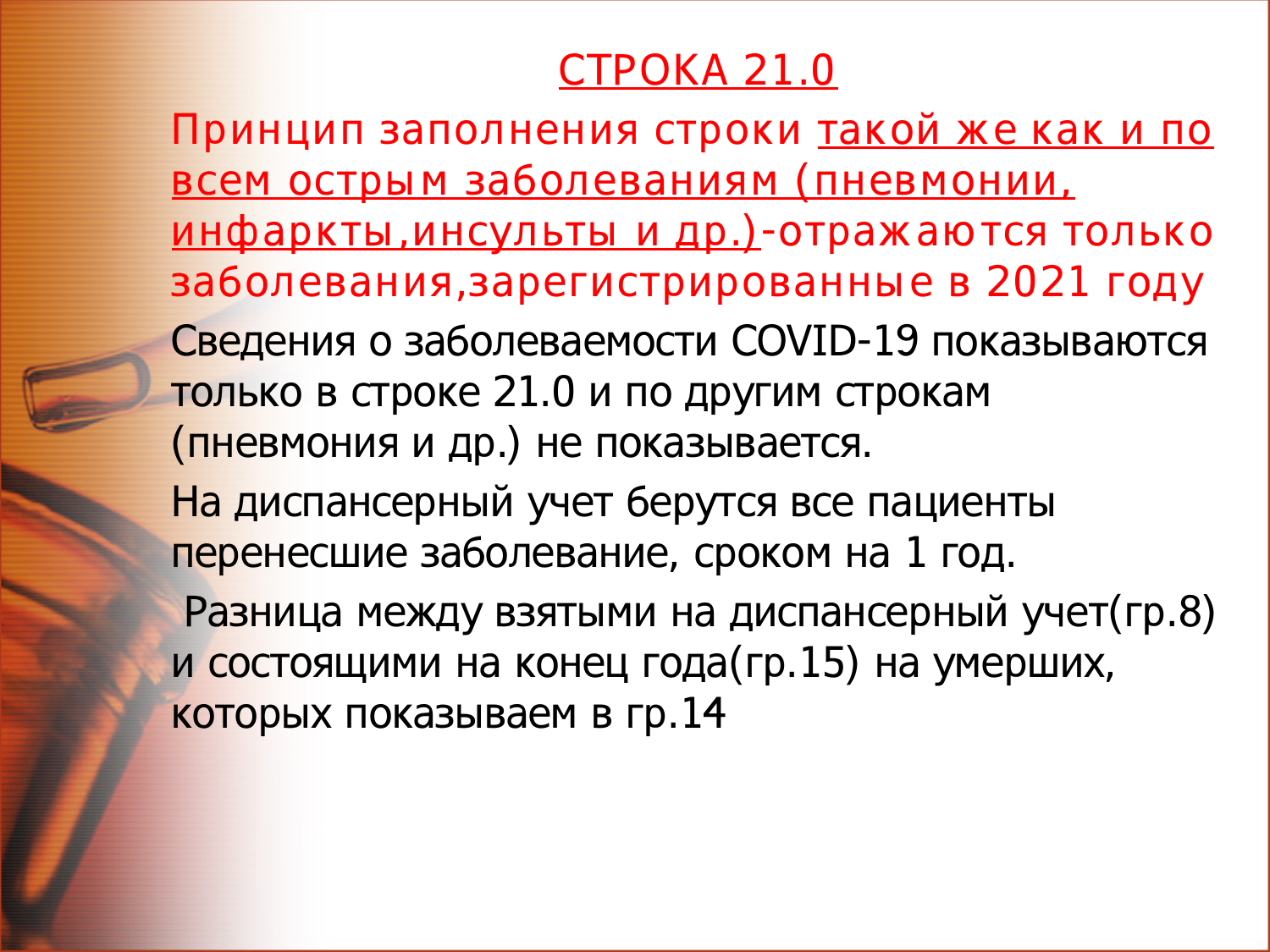

СТРОКА 21.0
Принцип заполнения строки такой же как и по всем острым заболеваниям (пневмонии, инфаркты,инсульты и др.)-отражаются только заболевания,зарегистрированные в 2021 году
Сведения о заболеваемости COVID-19 показываются только в строке 21.0 и по другим строкам (пневмония и др.) не показывается.
На диспансерный учет берутся все пациенты перенесшие заболевание, сроком на 1 год.
 Разница между взятыми на диспансерный учет(гр.8) и состоящими на конец года(гр.15) на умерших, которых показываем в гр.14